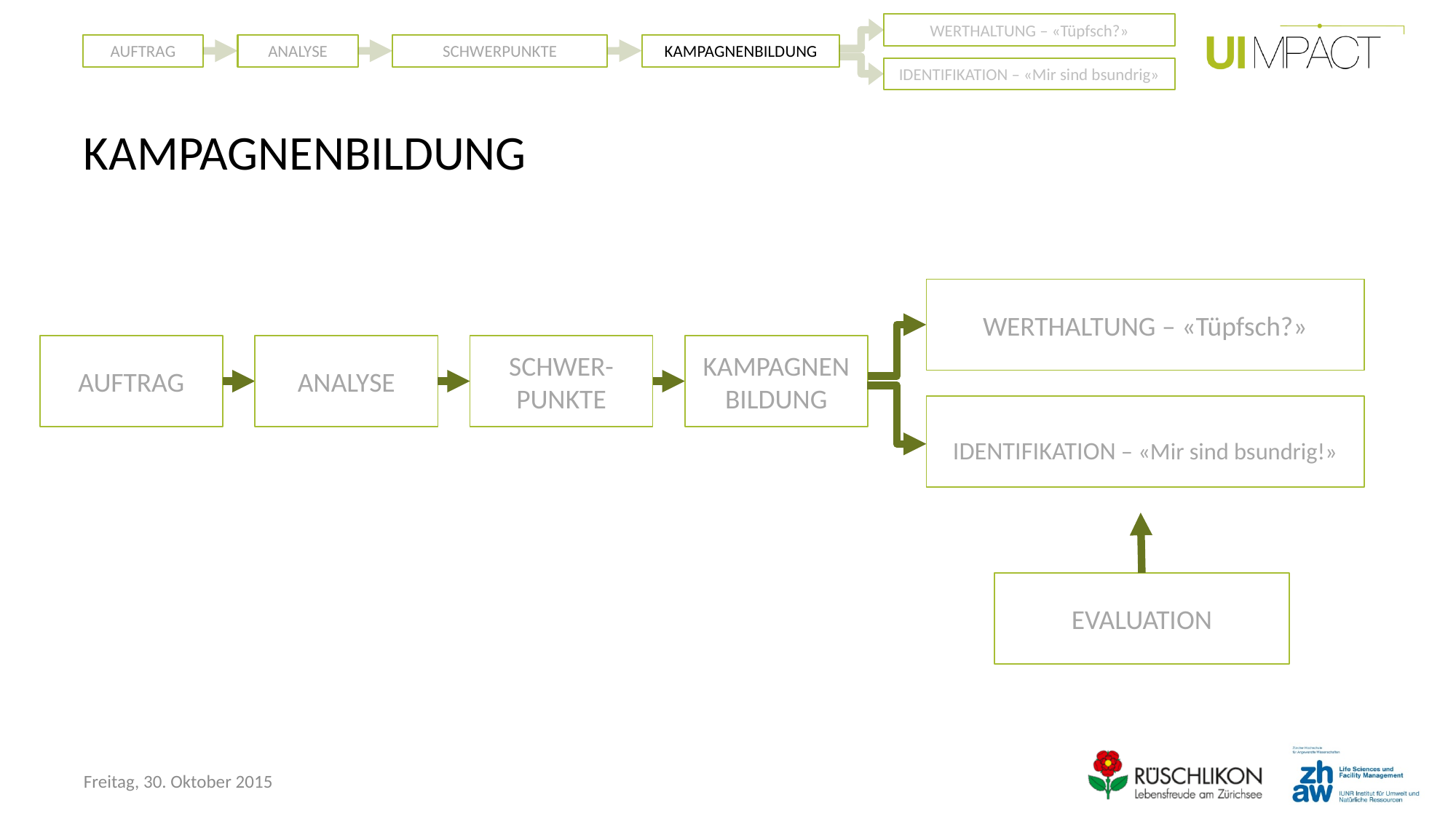

WERTHALTUNG – «Tüpfsch?»
KAMPAGNENBILDUNG
AUFTRAG
ANALYSE
SCHWERPUNKTE
IDENTIFIKATION – «Mir sind bsundrig»
# KAMPAGNENBILDUNG

WERTHALTUNG – «Tüpfsch?»

AUFTRAG
ANALYSE
SCHWER-
PUNKTE
KAMPAGNEN
BILDUNG

IDENTIFIKATION – «Mir sind bsundrig!»

EVALUATION
Freitag, 30. Oktober 2015